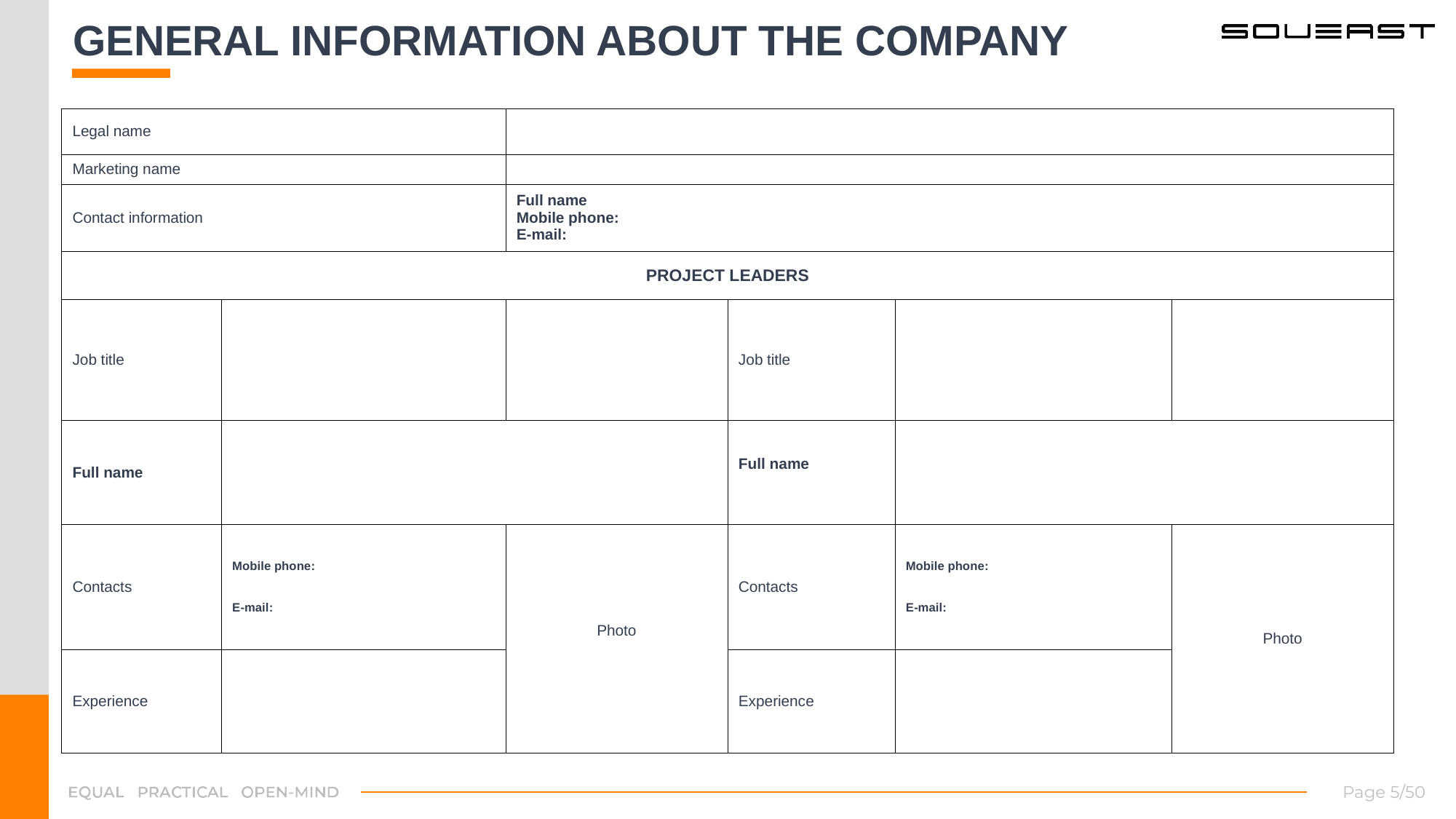

GENERAL INFORMATION ABOUT THE COMPANY
| Legal name |  |  |  |  |  |
| --- | --- | --- | --- | --- | --- |
| Marketing name |  |  |  |  |  |
| Сontact information |  | Full name Mobile phone: E-mail: |  |  |  |
| PROJECT LEADERS |  | Руководители проекта |  |  |  |
| Job title |  |  | Job title |  |  |
| Full name |  |  | Full name |  |  |
| Contacts | Mobile phone: E-mail: | Photo | Contacts | Mobile phone: E-mail: | Photo |
| Experience |  |  | Experience |  |  |